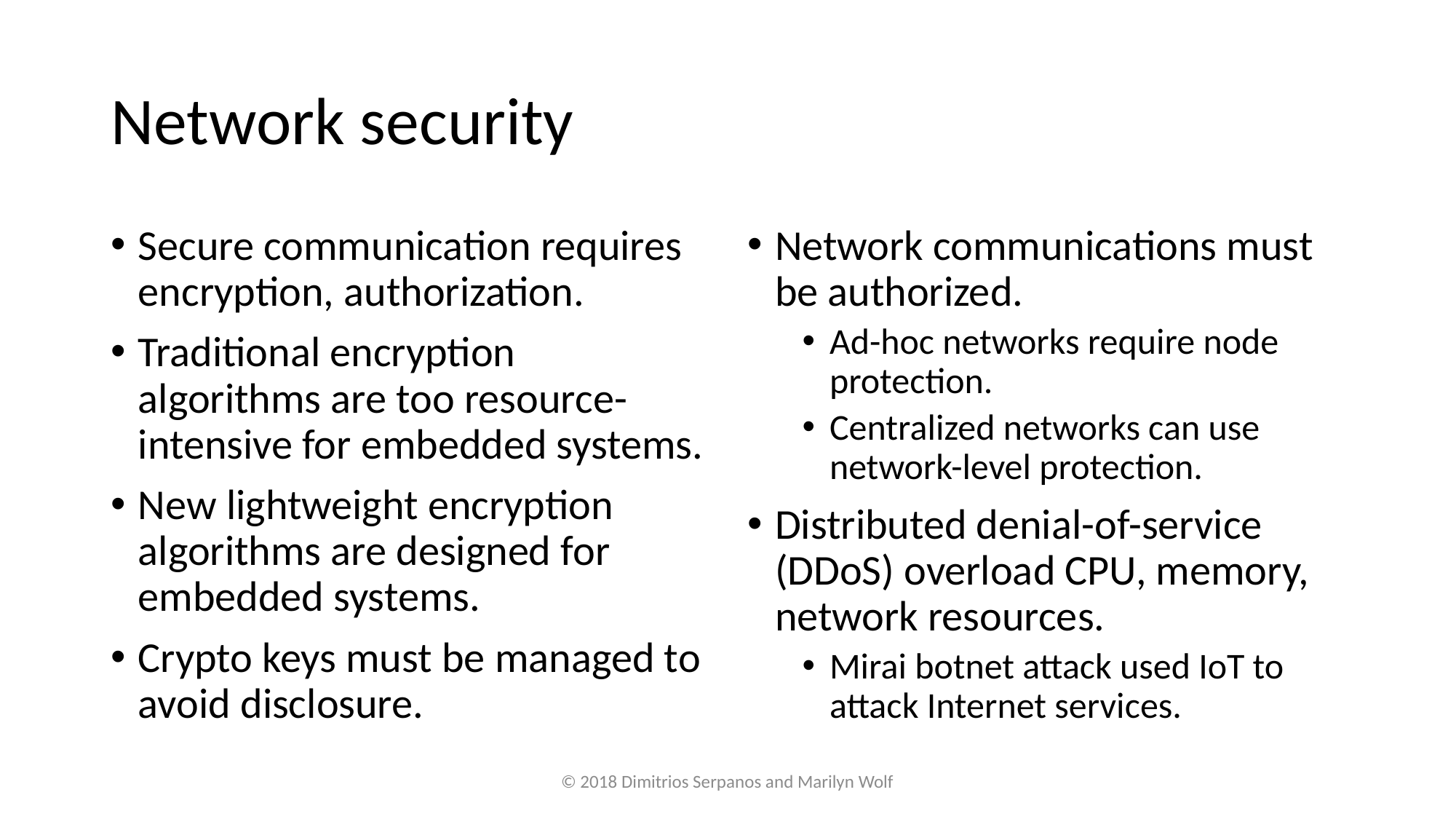

# Network security
Secure communication requires encryption, authorization.
Traditional encryption algorithms are too resource-intensive for embedded systems.
New lightweight encryption algorithms are designed for embedded systems.
Crypto keys must be managed to avoid disclosure.
Network communications must be authorized.
Ad-hoc networks require node protection.
Centralized networks can use network-level protection.
Distributed denial-of-service (DDoS) overload CPU, memory, network resources.
Mirai botnet attack used IoT to attack Internet services.
© 2018 Dimitrios Serpanos and Marilyn Wolf